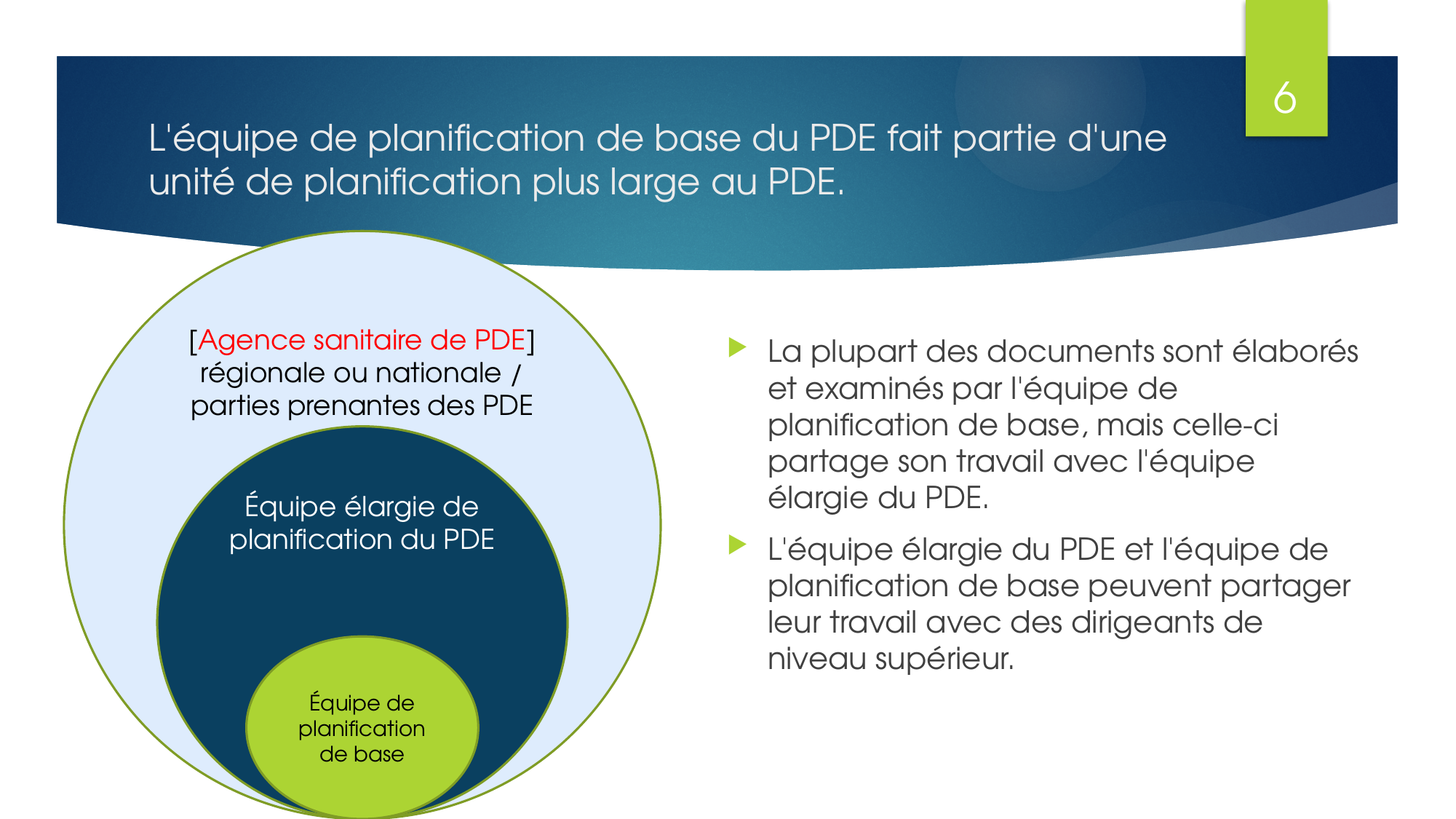

6
# L'équipe de planification de base du PDE fait partie d'une unité de planification plus large au PDE.
[Agence sanitaire de PDE] régionale ou nationale / parties prenantes des PDE
Équipe élargie de planification du PDE
Équipe de planification de base
La plupart des documents sont élaborés et examinés par l'équipe de planification de base, mais celle-ci partage son travail avec l'équipe élargie du PDE.
L'équipe élargie du PDE et l'équipe de planification de base peuvent partager leur travail avec des dirigeants de niveau supérieur.